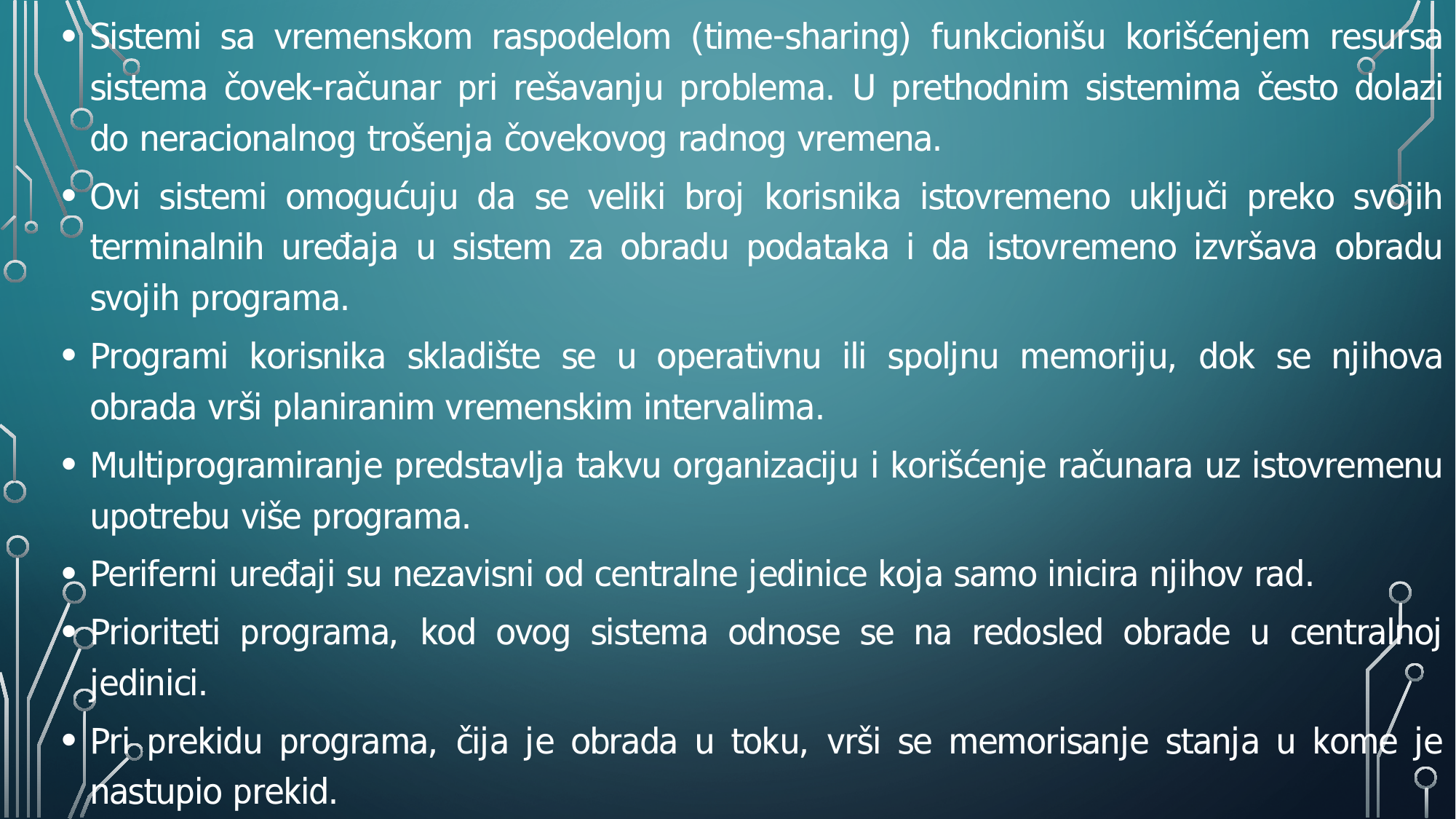

Sistemi sa vremenskom raspodelom (time-sharing) funkcionišu korišćenjem resursa sistema čovek-računar pri rešavanju problema. U prethodnim sistemima često dolazi do neracionalnog trošenja čovekovog radnog vremena.
Ovi sistemi omogućuju da se veliki broj korisnika istovremeno uključi preko svojih terminalnih uređaja u sistem za obradu podataka i da istovremeno izvršava obradu svojih programa.
Programi korisnika skladište se u operativnu ili spoljnu memoriju, dok se njihova obrada vrši planiranim vremenskim intervalima.
Multiprogramiranje predstavlja takvu organizaciju i korišćenje računara uz istovremenu upotrebu više programa.
Periferni uređaji su nezavisni od centralne jedinice koja samo inicira njihov rad.
Prioriteti programa, kod ovog sistema odnose se na redosled obrade u centralnoj jedinici.
Pri prekidu programa, čija je obrada u toku, vrši se memorisanje stanja u kome je nastupio prekid.